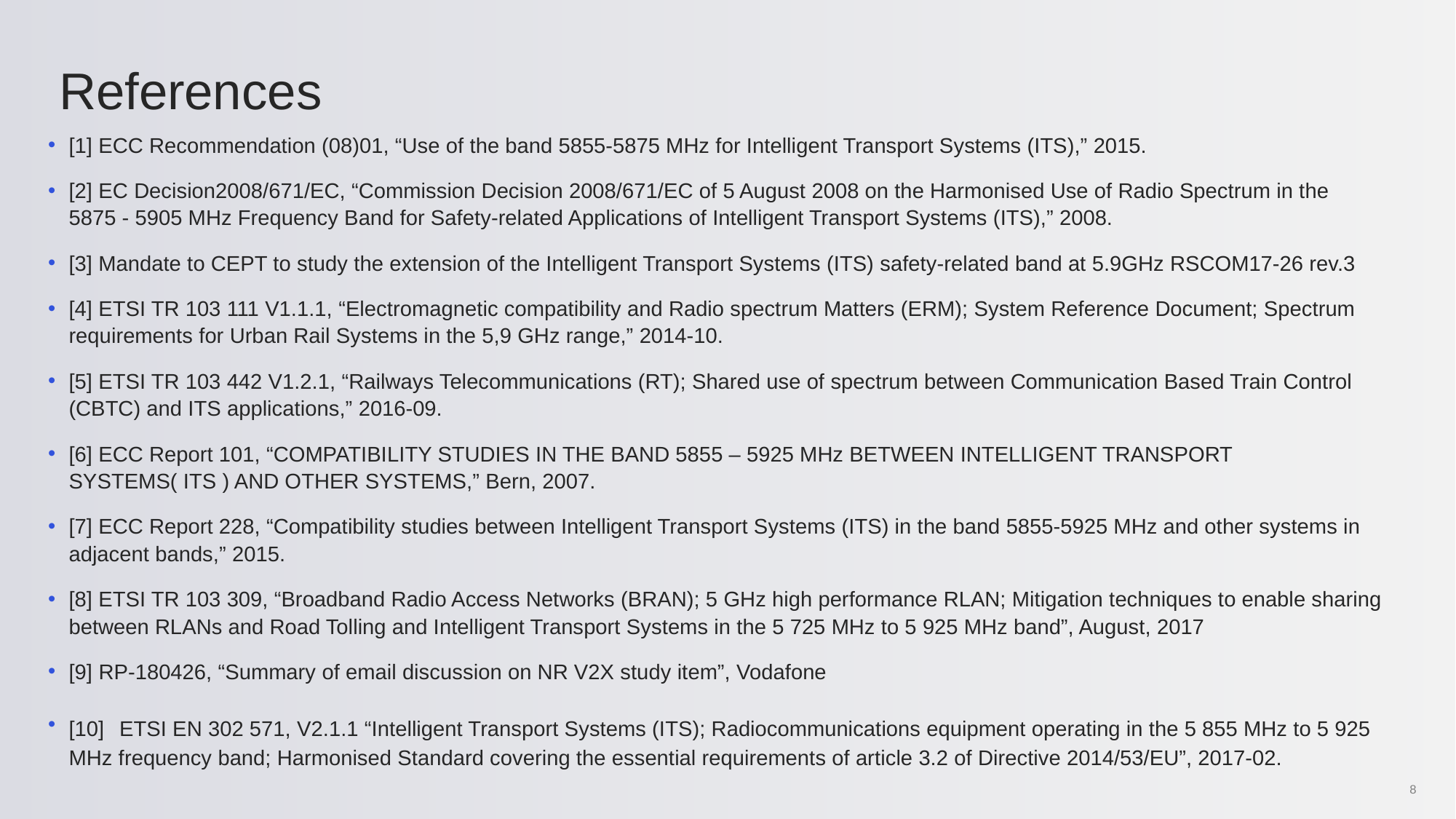

# References
[1] ECC Recommendation (08)01, “Use of the band 5855-5875 MHz for Intelligent Transport Systems (ITS),” 2015.
[2] EC Decision2008/671/EC, “Commission Decision 2008/671/EC of 5 August 2008 on the Harmonised Use of Radio Spectrum in the 5875 - 5905 MHz Frequency Band for Safety-related Applications of Intelligent Transport Systems (ITS),” 2008.
[3] Mandate to CEPT to study the extension of the Intelligent Transport Systems (ITS) safety-related band at 5.9GHz RSCOM17-26 rev.3
[4] ETSI TR 103 111 V1.1.1, “Electromagnetic compatibility and Radio spectrum Matters (ERM); System Reference Document; Spectrum requirements for Urban Rail Systems in the 5,9 GHz range,” 2014-10.
[5] ETSI TR 103 442 V1.2.1, “Railways Telecommunications (RT); Shared use of spectrum between Communication Based Train Control (CBTC) and ITS applications,” 2016-09.
[6] ECC Report 101, “COMPATIBILITY STUDIES IN THE BAND 5855 – 5925 MHz BETWEEN INTELLIGENT TRANSPORT SYSTEMS( ITS ) AND OTHER SYSTEMS,” Bern, 2007.
[7] ECC Report 228, “Compatibility studies between Intelligent Transport Systems (ITS) in the band 5855-5925 MHz and other systems in adjacent bands,” 2015.
[8] ETSI TR 103 309, “Broadband Radio Access Networks (BRAN); 5 GHz high performance RLAN; Mitigation techniques to enable sharing between RLANs and Road Tolling and Intelligent Transport Systems in the 5 725 MHz to 5 925 MHz band”, August, 2017
[9] RP-180426, “Summary of email discussion on NR V2X study item”, Vodafone
[10]  ETSI EN 302 571, V2.1.1 “Intelligent Transport Systems (ITS); Radiocommunications equipment operating in the 5 855 MHz to 5 925 MHz frequency band; Harmonised Standard covering the essential requirements of article 3.2 of Directive 2014/53/EU”, 2017-02.